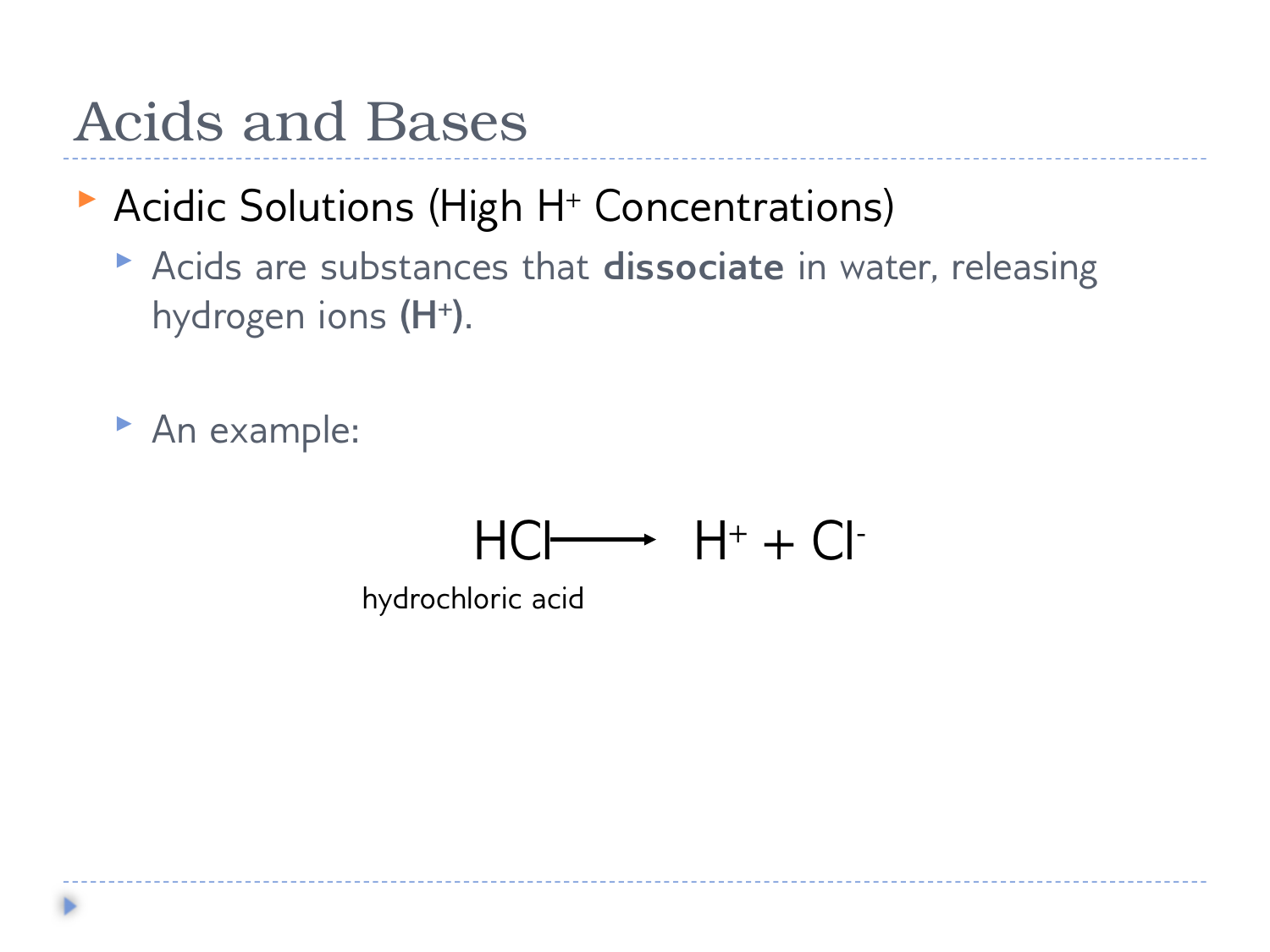

# Acids and Bases
Acidic Solutions (High H+ Concentrations)
Acids are substances that dissociate in water, releasing hydrogen ions (H+).

An example:

		       HCl	     H+ + Cl-

hydrochloric acid